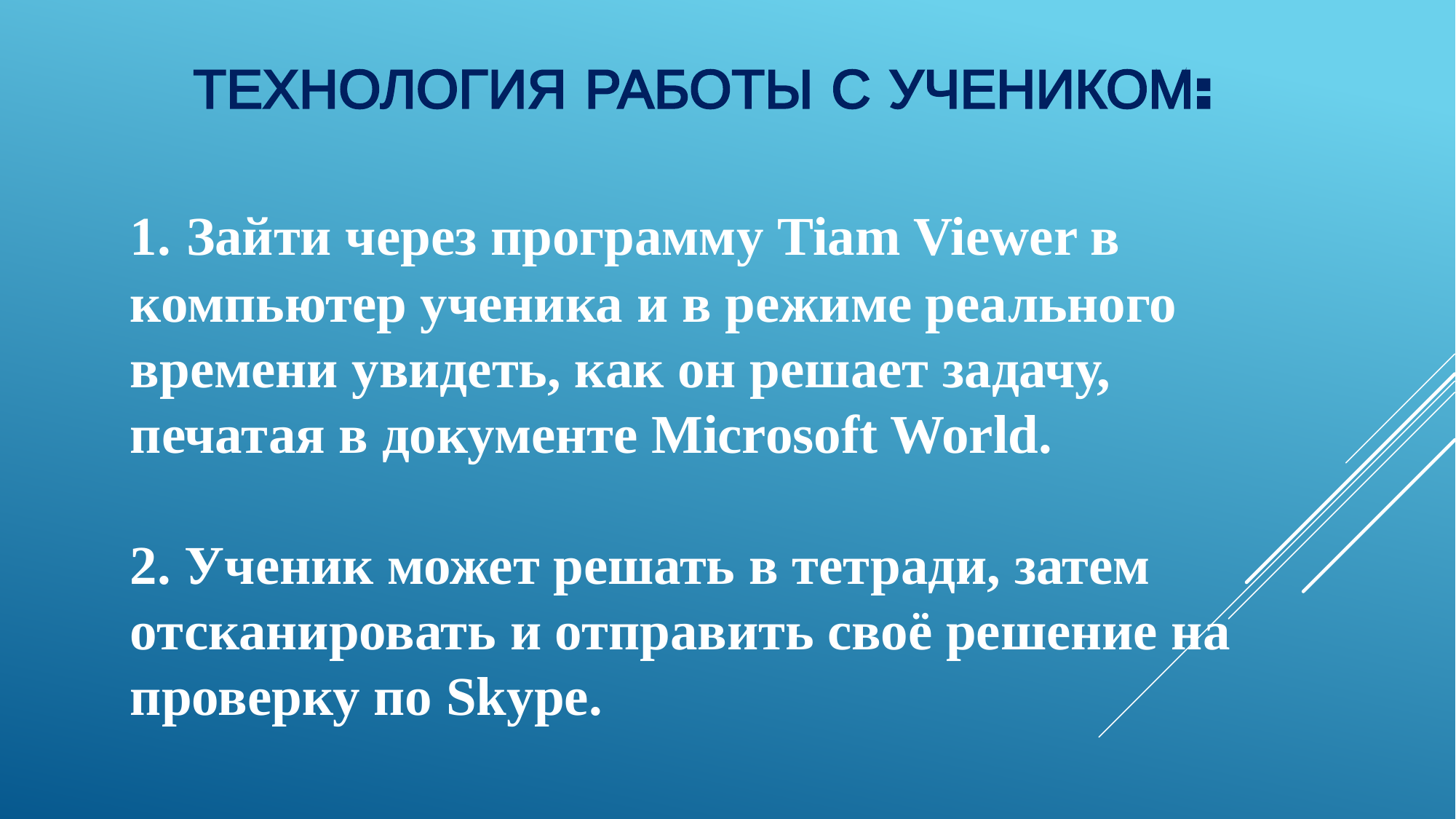

# Технология работы с учеником:
1. Зайти через программу Tiam Viewer в компьютер ученика и в режиме реального времени увидеть, как он решает задачу, печатая в документе Microsoft World.

2. Ученик может решать в тетради, затем отсканировать и отправить своё решение на проверку по Skype.